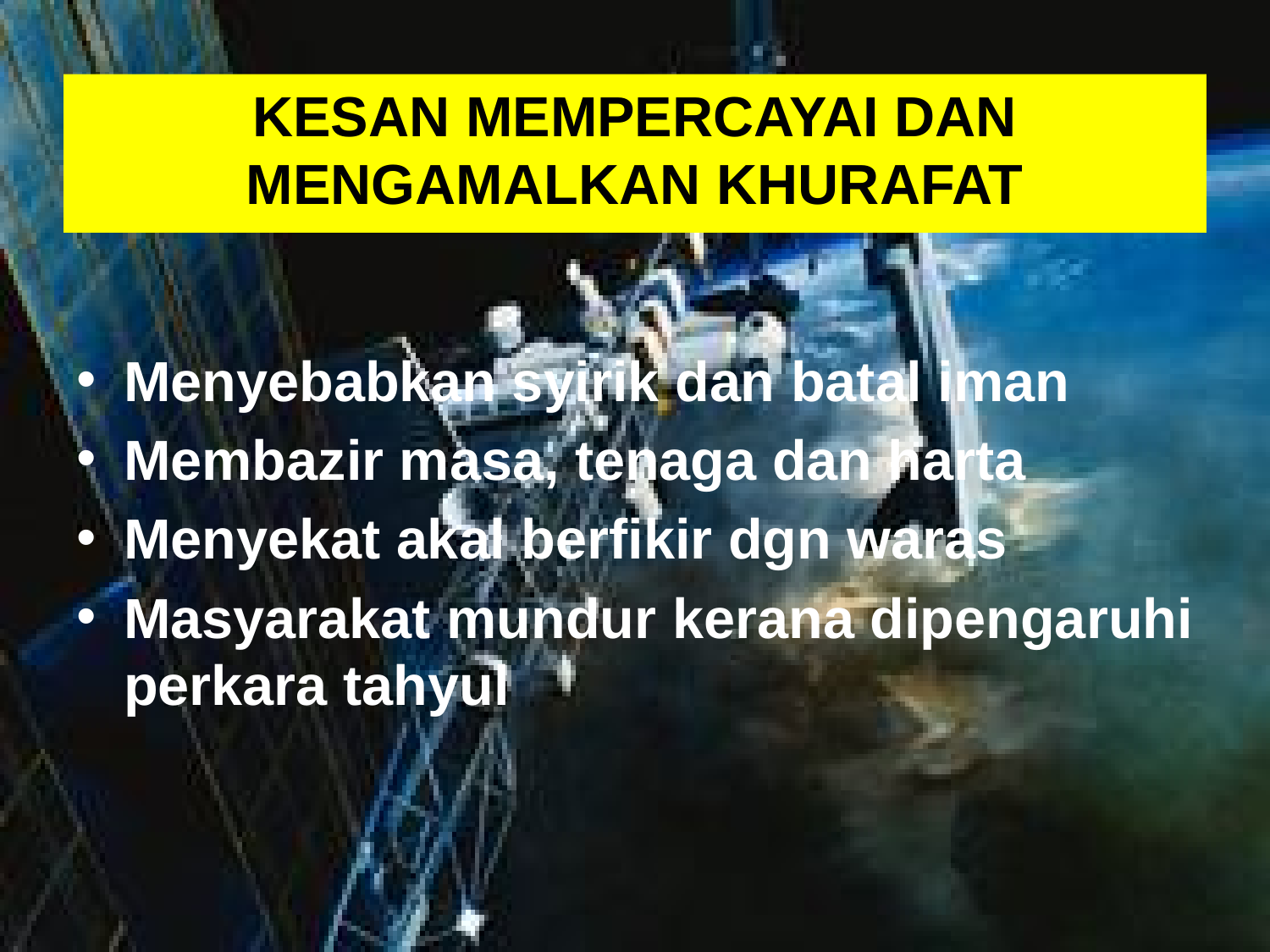

# KESAN MEMPERCAYAI DAN MENGAMALKAN KHURAFAT
Menyebabkan syirik dan batal iman
Membazir masa, tenaga dan harta
Menyekat akal berfikir dgn waras
Masyarakat mundur kerana dipengaruhi perkara tahyul